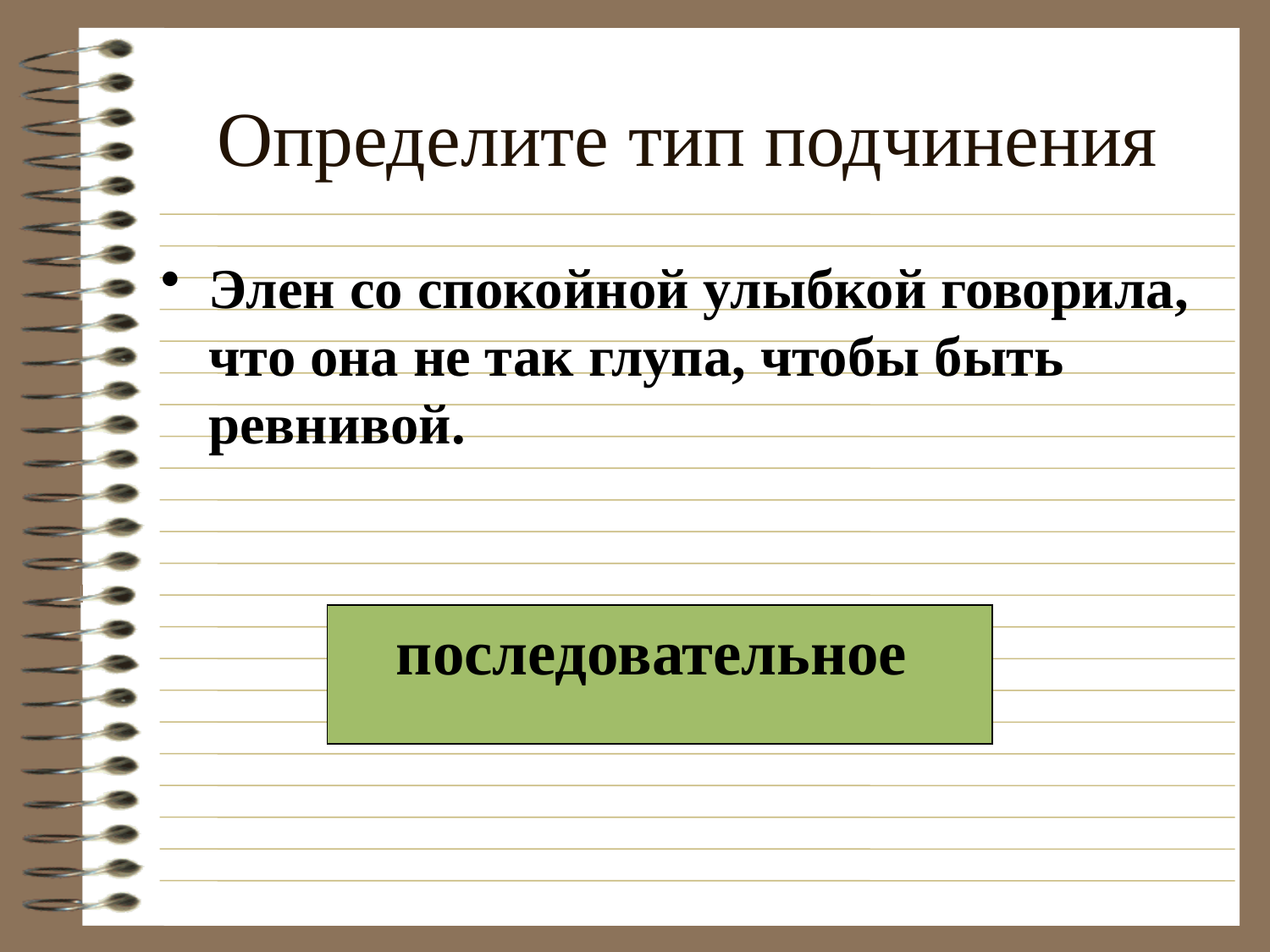

# Определите тип подчинения
Элен со спокойной улыбкой говорила, что она не так глупа, чтобы быть ревнивой.
последовательное